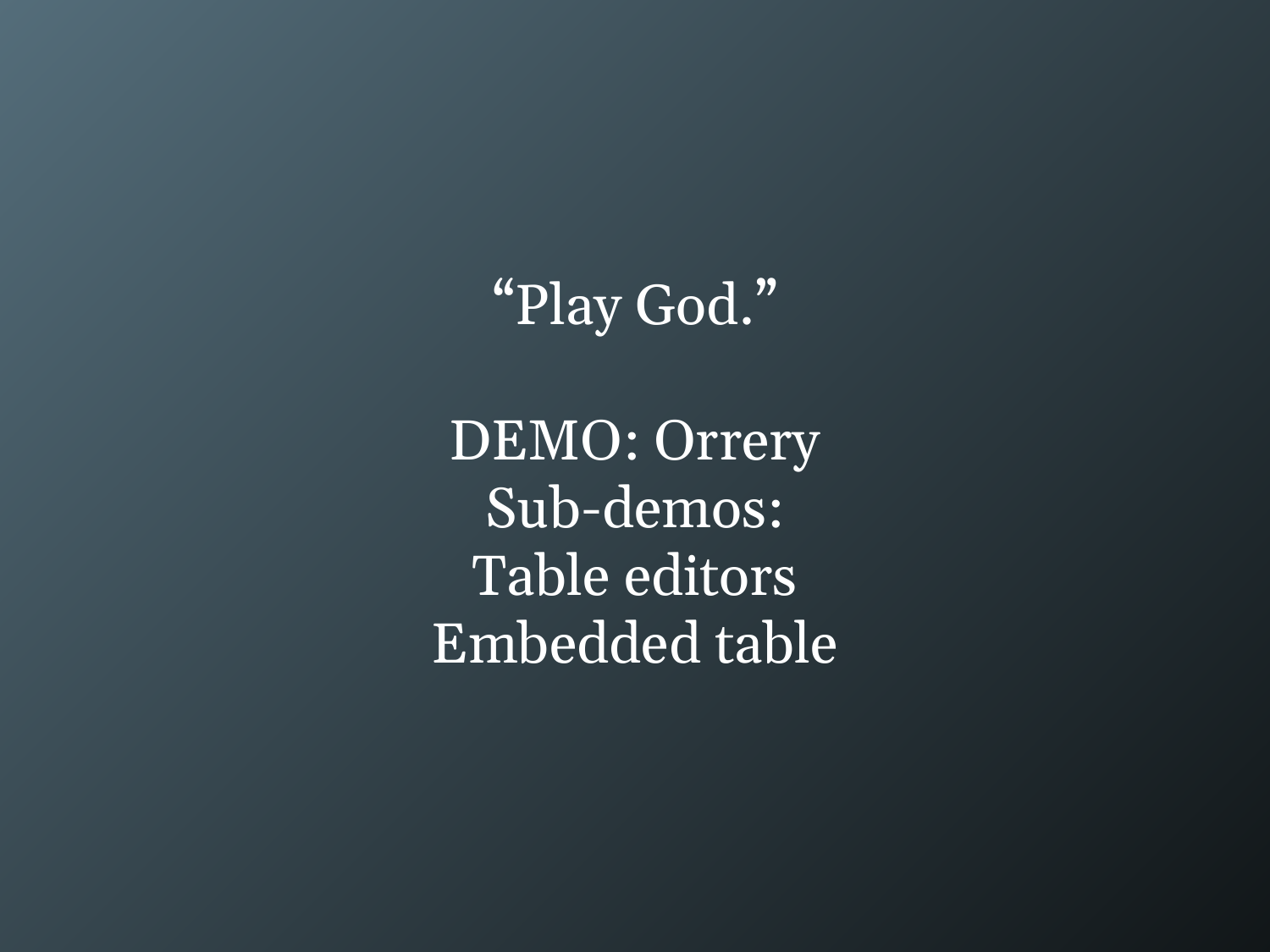

# “Play God.” DEMO: Orrery Sub-demos: Table editors Embedded table